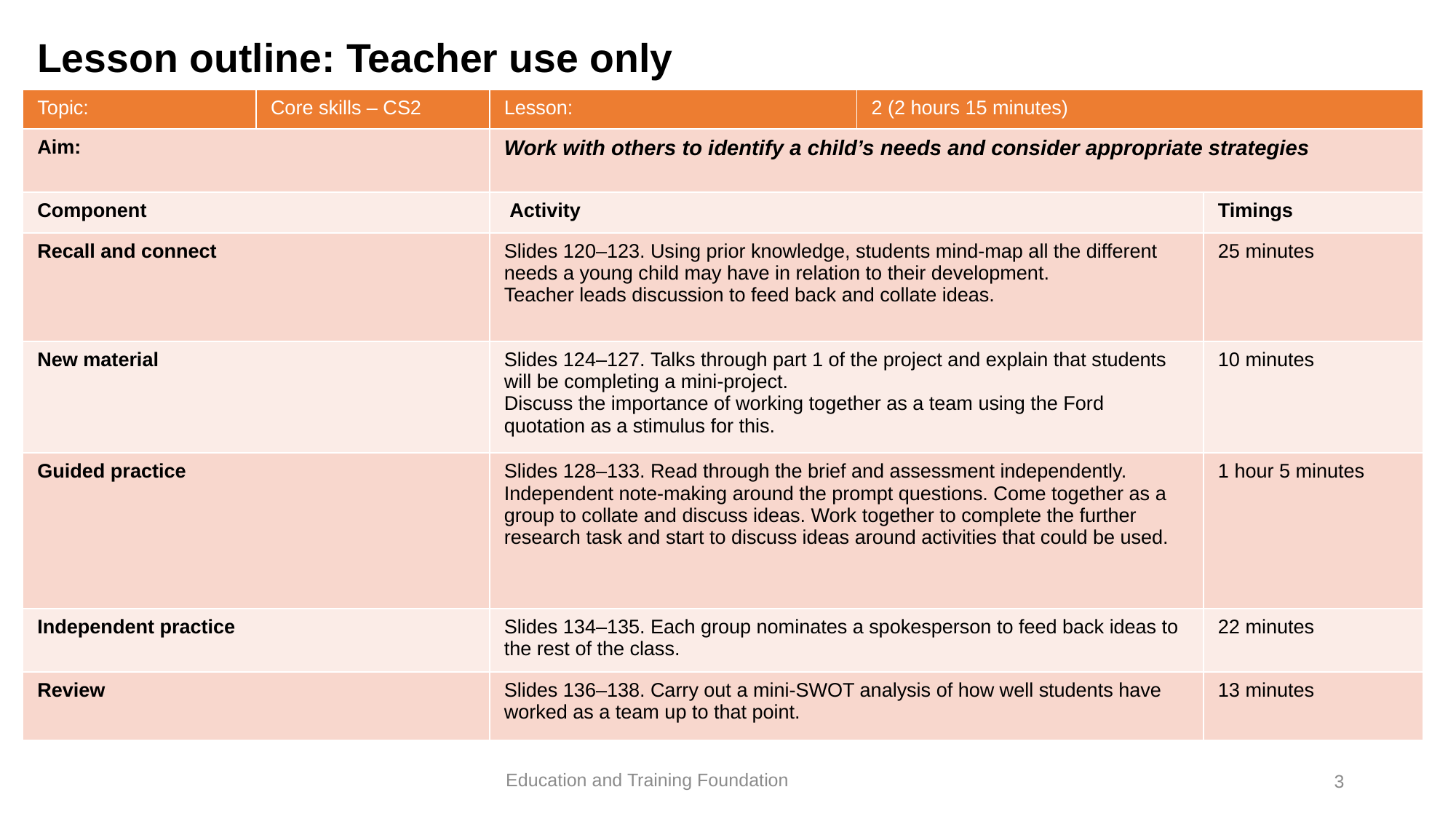

# Lesson outline: Teacher use only

| Topic: | Core skills – CS2 | Lesson: | 2 (2 hours 15 minutes) |  |
| --- | --- | --- | --- | --- |
| Aim: |  | Work with others to identify a child’s needs and consider appropriate strategies |  |  |
| Component |  | Activity |  | Timings |
| Recall and connect |  | Slides 120–123. Using prior knowledge, students mind-map all the different needs a young child may have in relation to their development.  Teacher leads discussion to feed back and collate ideas. |  | 25 minutes |
| New material |  | Slides 124–127. Talks through part 1 of the project and explain that students will be completing a mini-project. Discuss the importance of working together as a team using the Ford quotation as a stimulus for this. |  | 10 minutes |
| Guided practice |  | Slides 128–133. Read through the brief and assessment independently. Independent note-making around the prompt questions. Come together as a group to collate and discuss ideas. Work together to complete the further research task and start to discuss ideas around activities that could be used. |  | 1 hour 5 minutes |
| Independent practice |  | Slides 134–135. Each group nominates a spokesperson to feed back ideas to the rest of the class. |  | 22 minutes |
| Review |  | Slides 136–138. Carry out a mini-SWOT analysis of how well students have worked as a team up to that point. |  | 13 minutes |
Education and Training Foundation
3